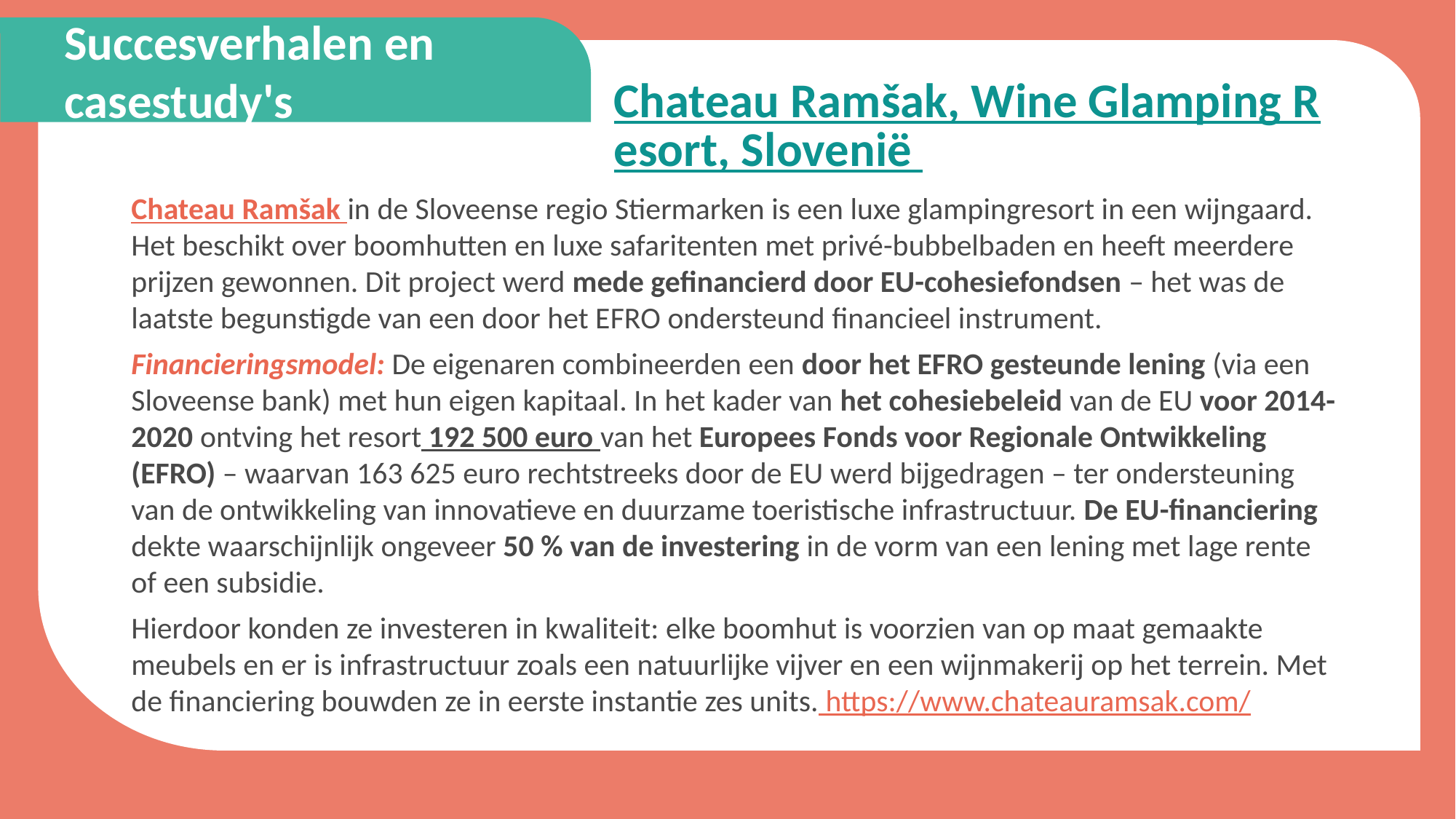

Succesverhalen en casestudy's
Chateau Ramšak, Wine Glamping Resort, Slovenië
Chateau Ramšak in de Sloveense regio Stiermarken is een luxe glampingresort in een wijngaard. Het beschikt over boomhutten en luxe safaritenten met privé-bubbelbaden en heeft meerdere prijzen gewonnen. Dit project werd mede gefinancierd door EU-cohesiefondsen – het was de laatste begunstigde van een door het EFRO ondersteund financieel instrument.
Financieringsmodel: De eigenaren combineerden een door het EFRO gesteunde lening (via een Sloveense bank) met hun eigen kapitaal. In het kader van het cohesiebeleid van de EU voor 2014-2020 ontving het resort 192 500 euro van het Europees Fonds voor Regionale Ontwikkeling (EFRO) – waarvan 163 625 euro rechtstreeks door de EU werd bijgedragen – ter ondersteuning van de ontwikkeling van innovatieve en duurzame toeristische infrastructuur. De EU-financiering dekte waarschijnlijk ongeveer 50 % van de investering in de vorm van een lening met lage rente of een subsidie.
Hierdoor konden ze investeren in kwaliteit: elke boomhut is voorzien van op maat gemaakte meubels en er is infrastructuur zoals een natuurlijke vijver en een wijnmakerij op het terrein. Met de financiering bouwden ze in eerste instantie zes units. https://www.chateauramsak.com/